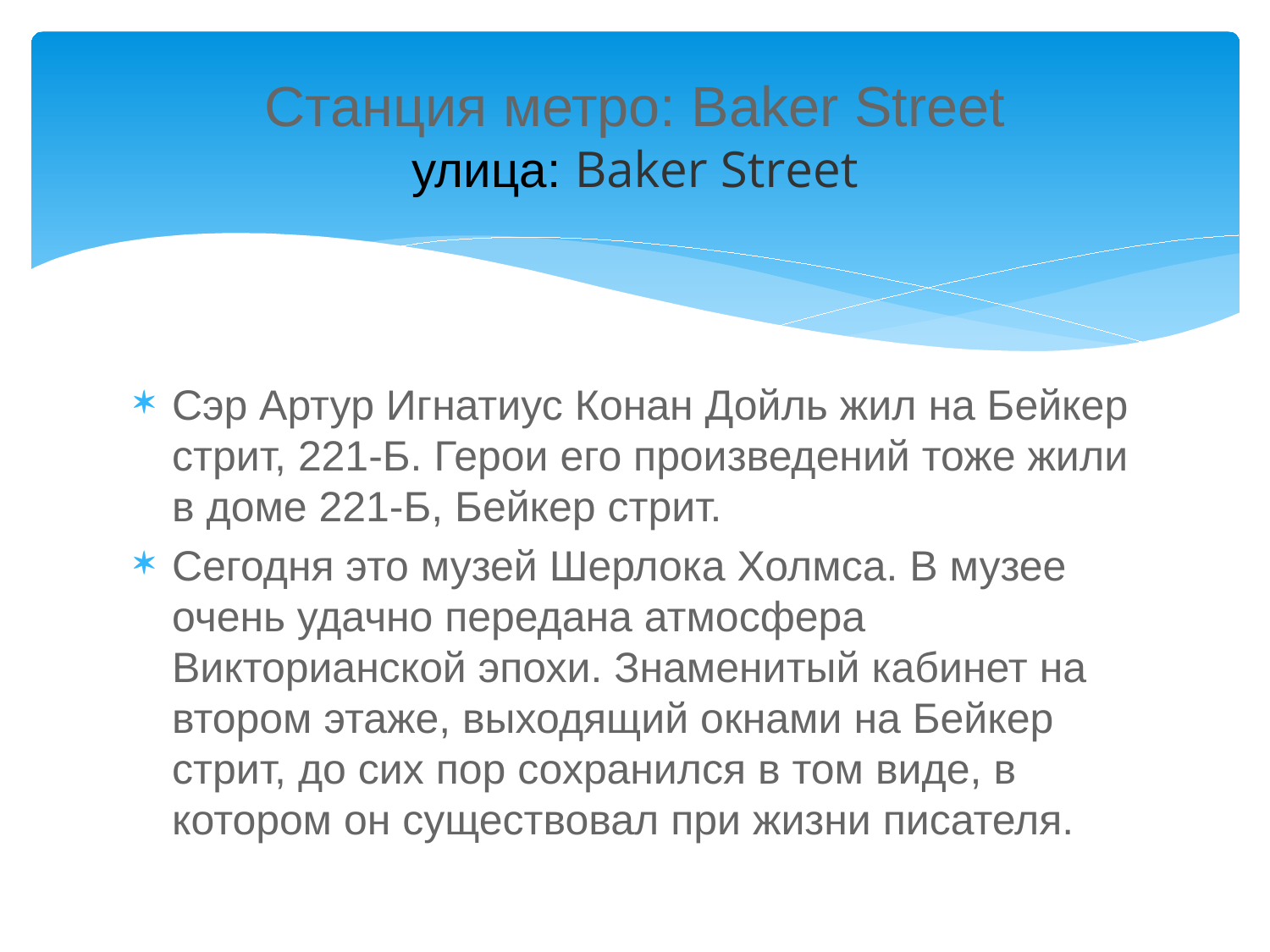

# Станция метро: Baker Street улица: Baker Street
Сэр Артур Игнатиус Конан Дойль жил на Бейкер стрит, 221-Б. Герои его произведений тоже жили в доме 221-Б, Бейкер стрит.
Сегодня это музей Шерлока Холмса. В музее очень удачно передана атмосфера Викторианской эпохи. Знаменитый кабинет на втором этаже, выходящий окнами на Бейкер стрит, до сих пор сохранился в том виде, в котором он существовал при жизни писателя.